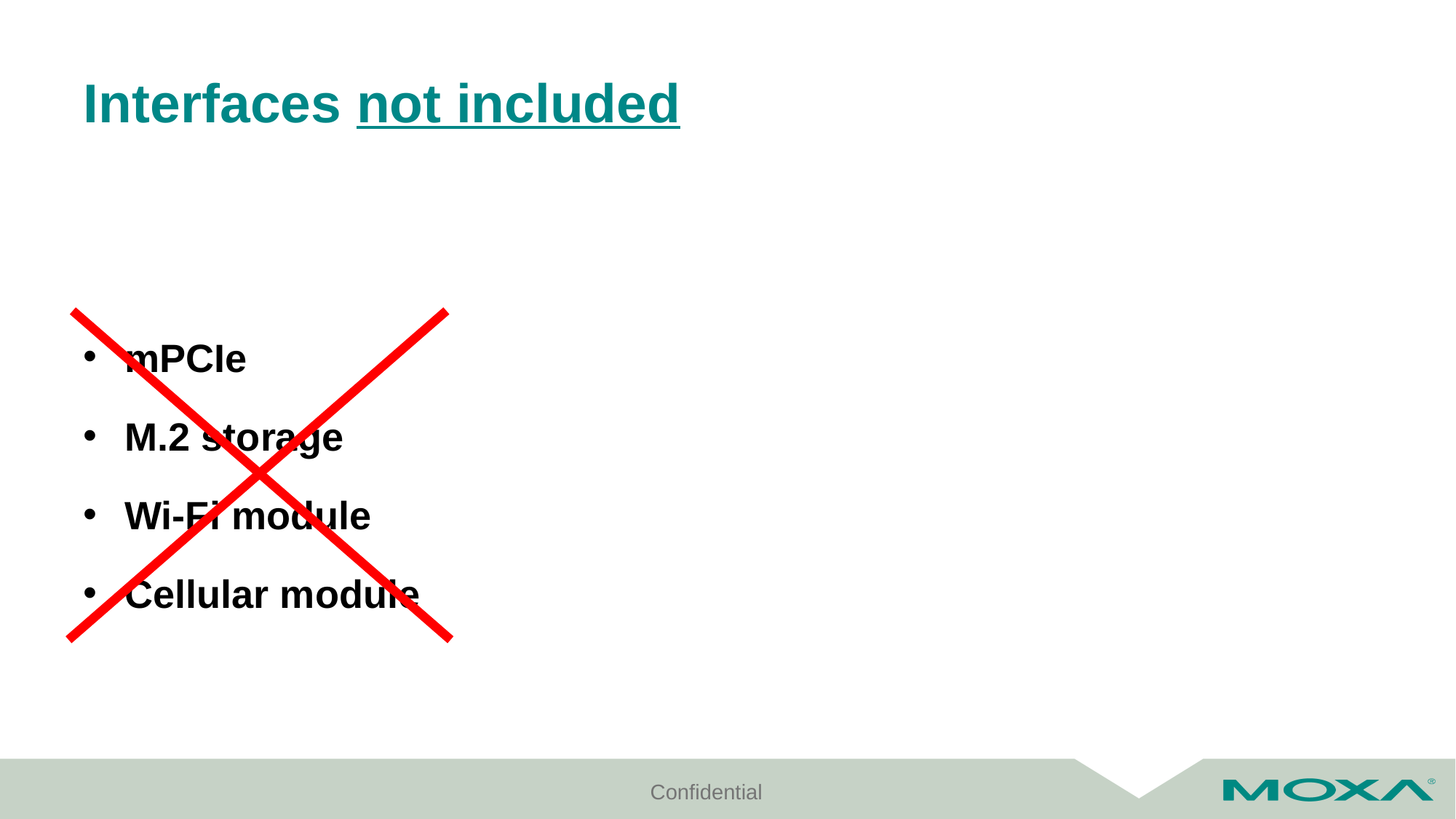

# Interfaces not included

mPCIe
M.2 storage
Wi-Fi module
Cellular module